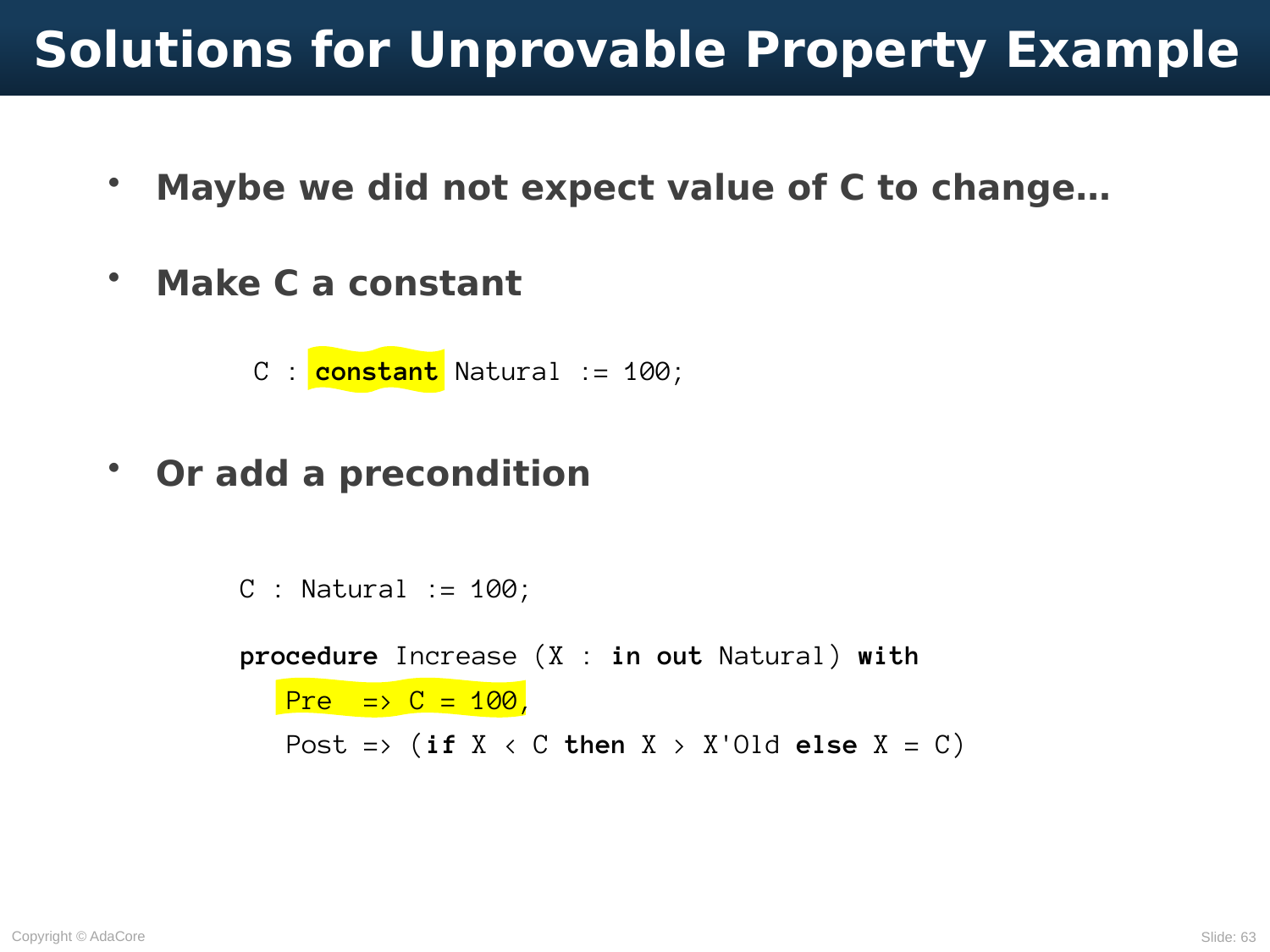

# Solutions for Unprovable Property Example
Maybe we did not expect value of C to change…
Make C a constant

Or add a precondition
 C : constant Natural := 100;

C : Natural := 100;

procedure Increase (X : in out Natural) with
   Pre  => C = 100,
   Post => (if X < C then X > X'Old else X = C)